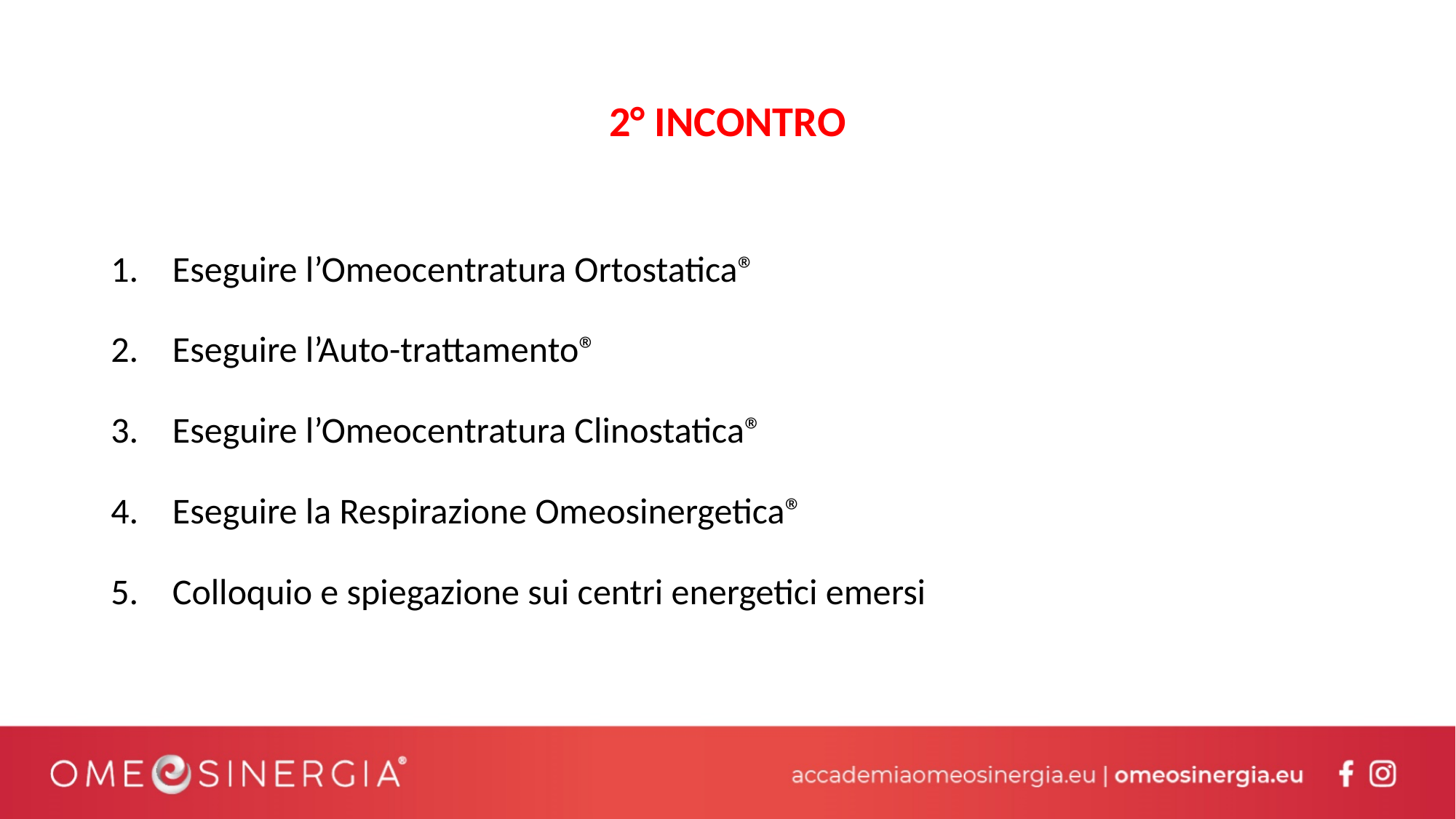

# 2° INCONTRO
Eseguire l’Omeocentratura Ortostatica®
Eseguire l’Auto-trattamento®
Eseguire l’Omeocentratura Clinostatica®
Eseguire la Respirazione Omeosinergetica®
Colloquio e spiegazione sui centri energetici emersi